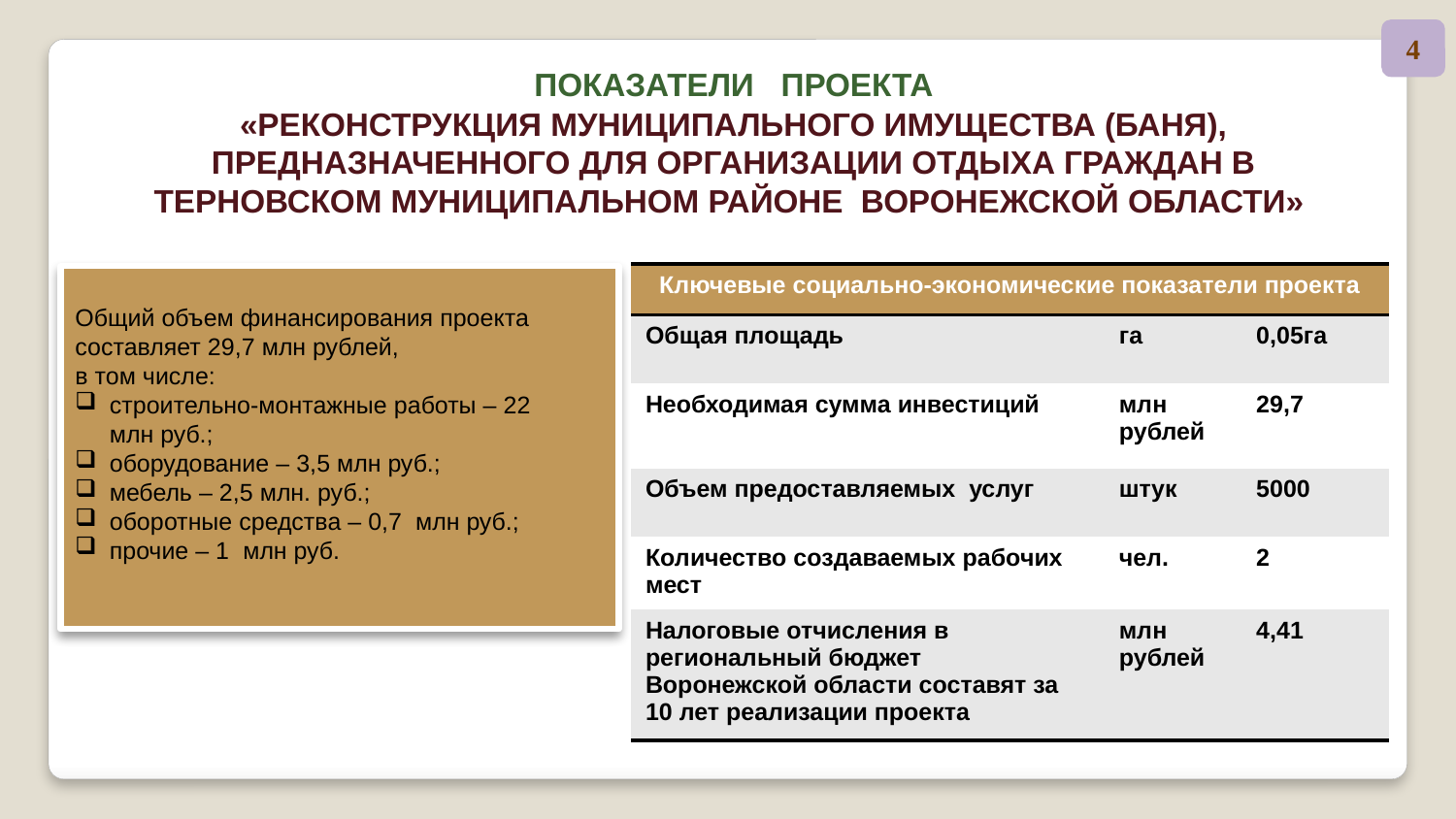

4
ПОКАЗАТЕЛИ   ПРОЕКТА
«РЕКОНСТРУКЦИЯ МУНИЦИПАЛЬНОГО ИМУЩЕСТВА (БАНЯ), ПРЕДНАЗНАЧЕННОГО ДЛЯ ОРГАНИЗАЦИИ ОТДЫХА ГРАЖДАН В ТЕРНОВСКОМ МУНИЦИПАЛЬНОМ РАЙОНЕ  ВОРОНЕЖСКОЙ ОБЛАСТИ»

Общий объем финансирования проекта составляет 29,7 млн рублей,
в том числе:
строительно-монтажные работы – 22 млн руб.;
оборудование – 3,5 млн руб.;
мебель – 2,5 млн. руб.;
оборотные средства – 0,7  млн руб.;
прочие – 1  млн руб.

| Ключевые социально-экономические показатели проекта |  |  |
| --- | --- | --- |
| Общая площадь | га | 0,05га |
| Необходимая сумма инвестиций | млн рублей | 29,7 |
| Объем предоставляемых услуг | штук | 5000 |
| Количество создаваемых рабочих мест | чел. | 2 |
| Налоговые отчисления в региональный бюджет Воронежской области составят за 10 лет реализации проекта | млн рублей | 4,41 |